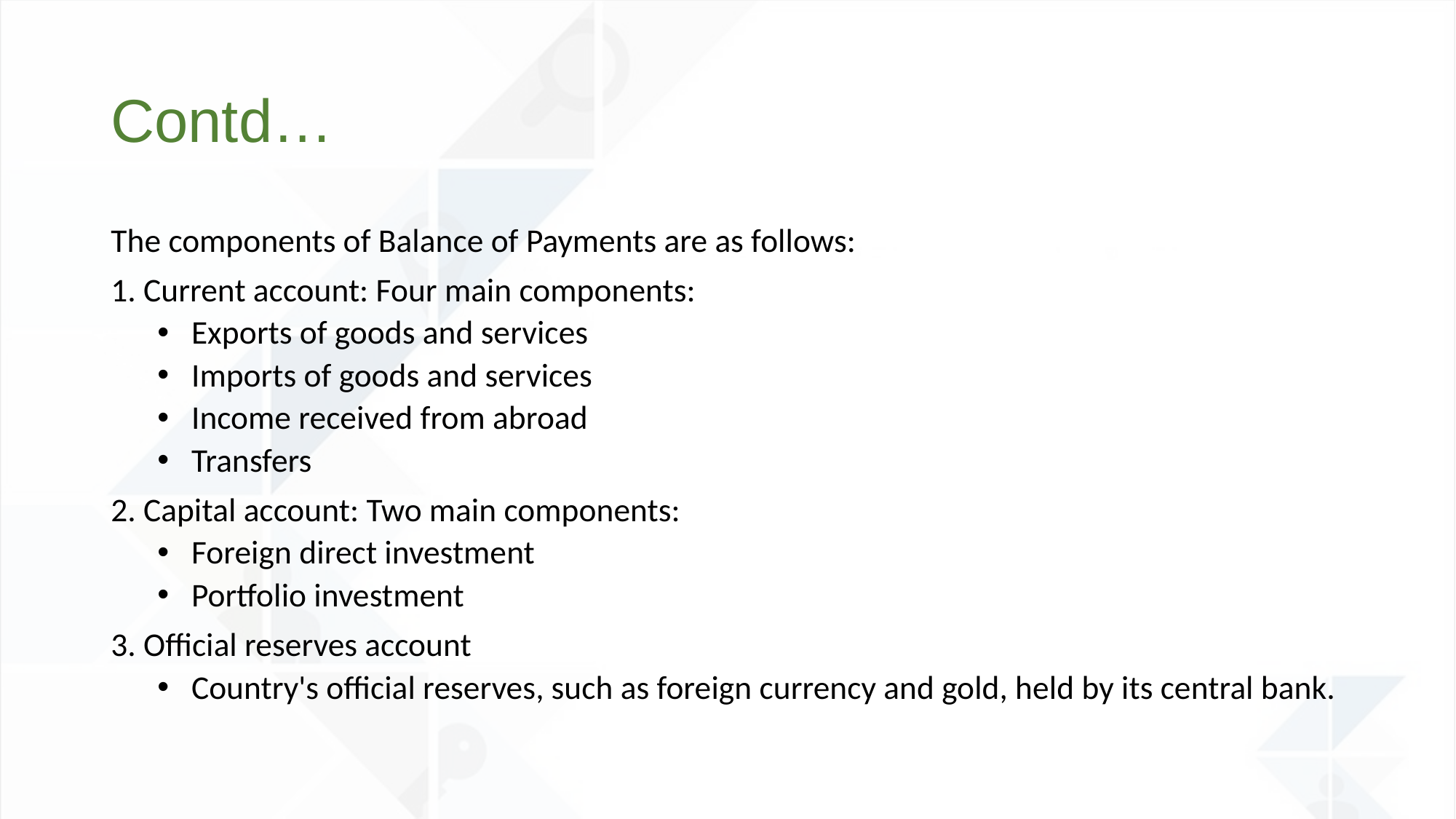

# Contd…
The components of Balance of Payments are as follows:
1. Current account: Four main components:
Exports of goods and services
Imports of goods and services
Income received from abroad
Transfers
2. Capital account: Two main components:
Foreign direct investment
Portfolio investment
3. Official reserves account
Country's official reserves, such as foreign currency and gold, held by its central bank.